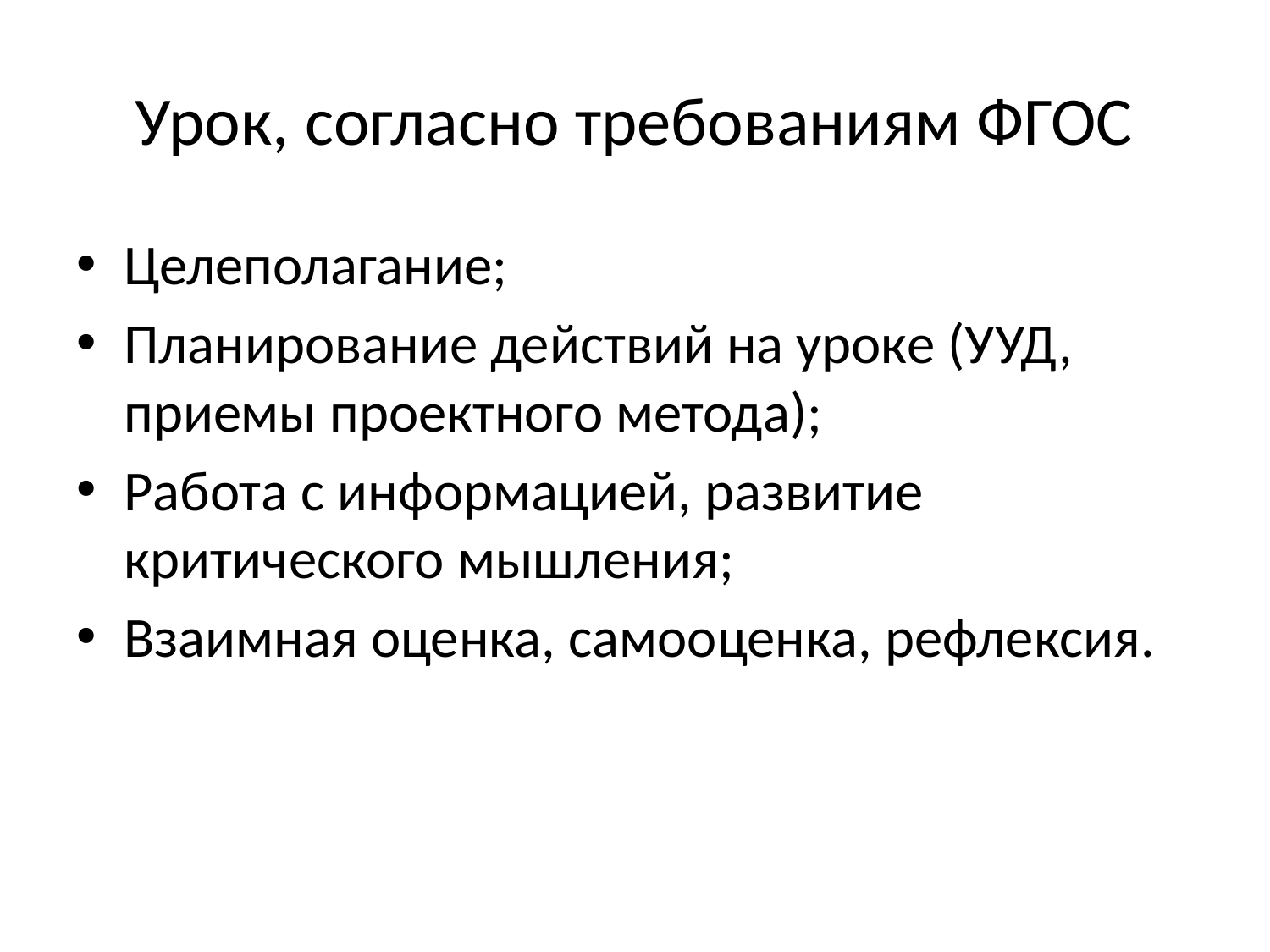

# Урок, согласно требованиям ФГОС
Целеполагание;
Планирование действий на уроке (УУД, приемы проектного метода);
Работа с информацией, развитие критического мышления;
Взаимная оценка, самооценка, рефлексия.